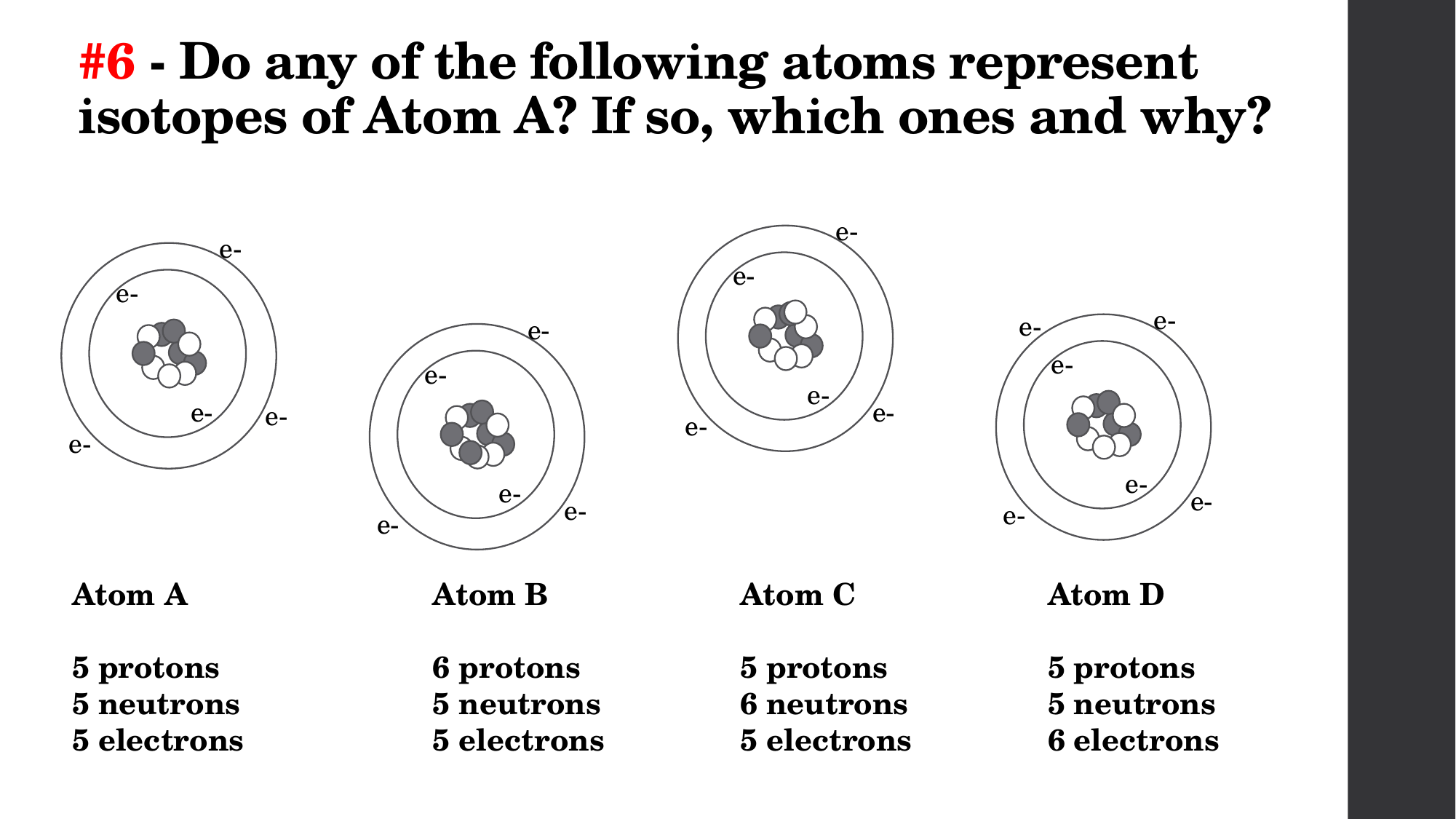

# #6 - Do any of the following atoms represent isotopes of Atom A? If so, which ones and why?
e-

e-

e-

e-
e-

e-

e-

e-

e-

e-
e-
e-

e-

e-

e-

e-
e-
e-
e-
e-
e-
Atom A

5 protons
5 neutrons
5 electrons

Atom B

6 protons
5 neutrons
5 electrons

Atom C

5 protons
6 neutrons
5 electrons

Atom D

5 protons
5 neutrons
6 electrons